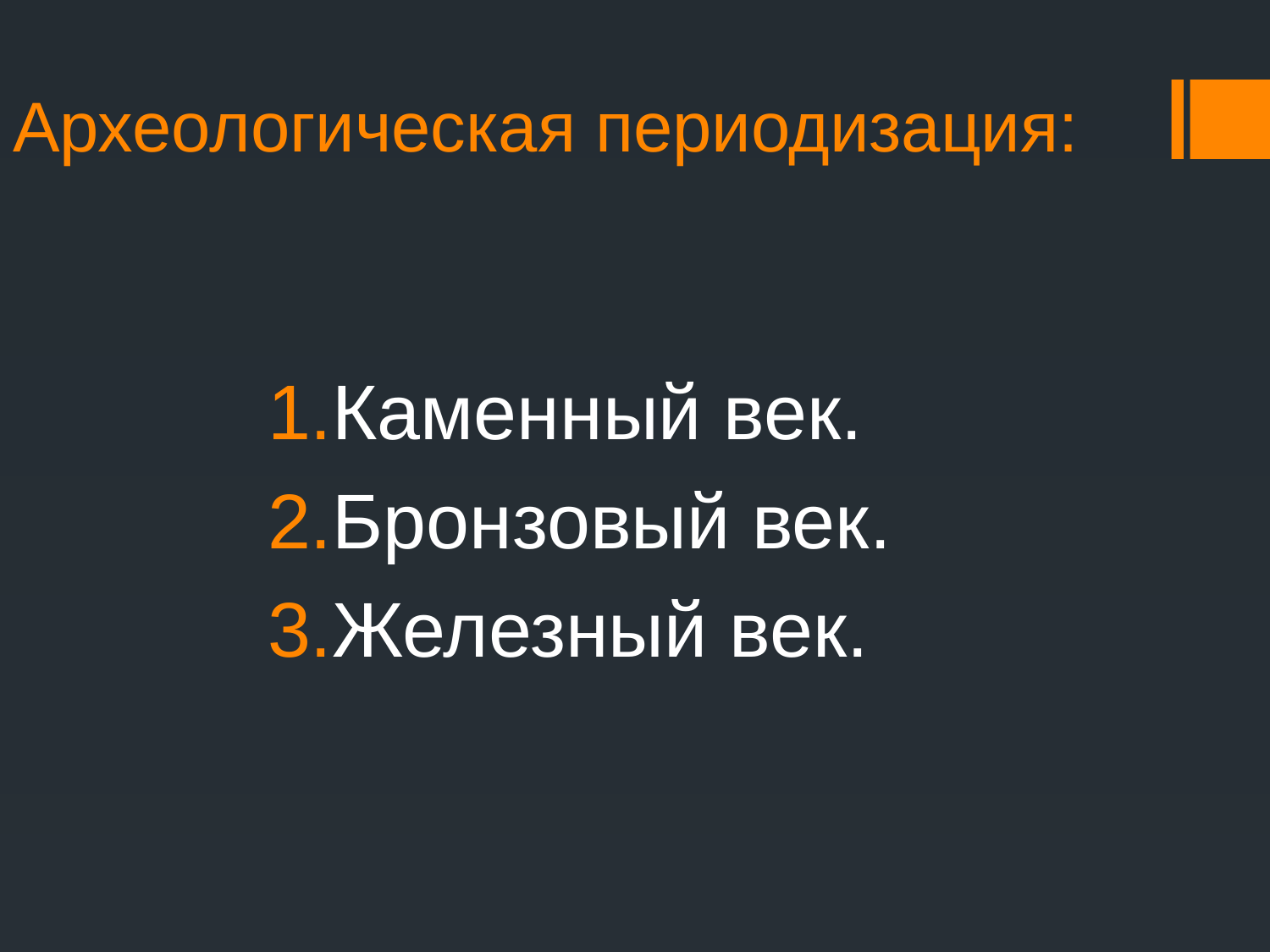

# Археологическая периодизация:
Каменный век.
Бронзовый век.
Железный век.